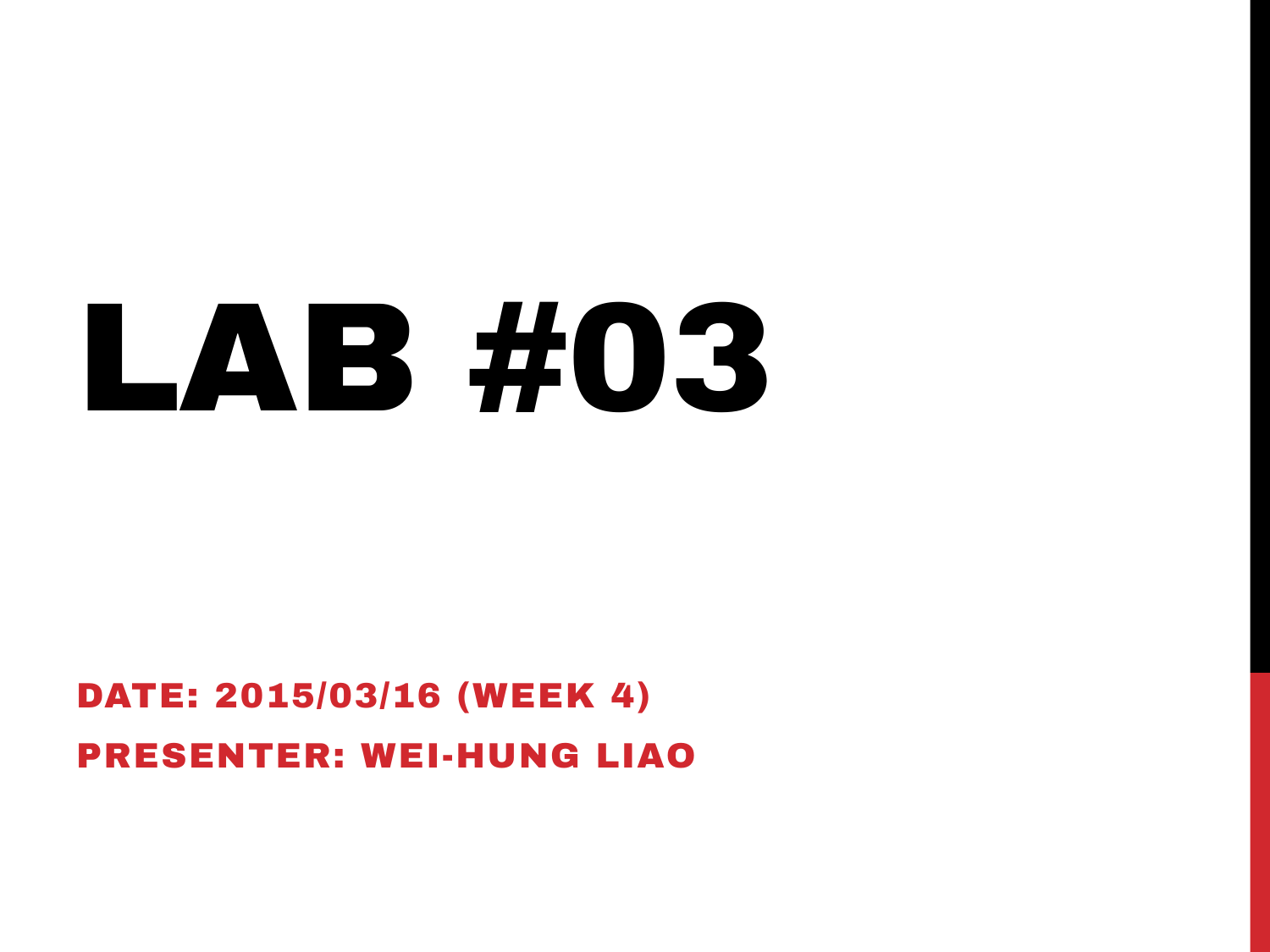

# Lab #03
Date: 2015/03/16 (week 4)
Presenter: wei-hung liao